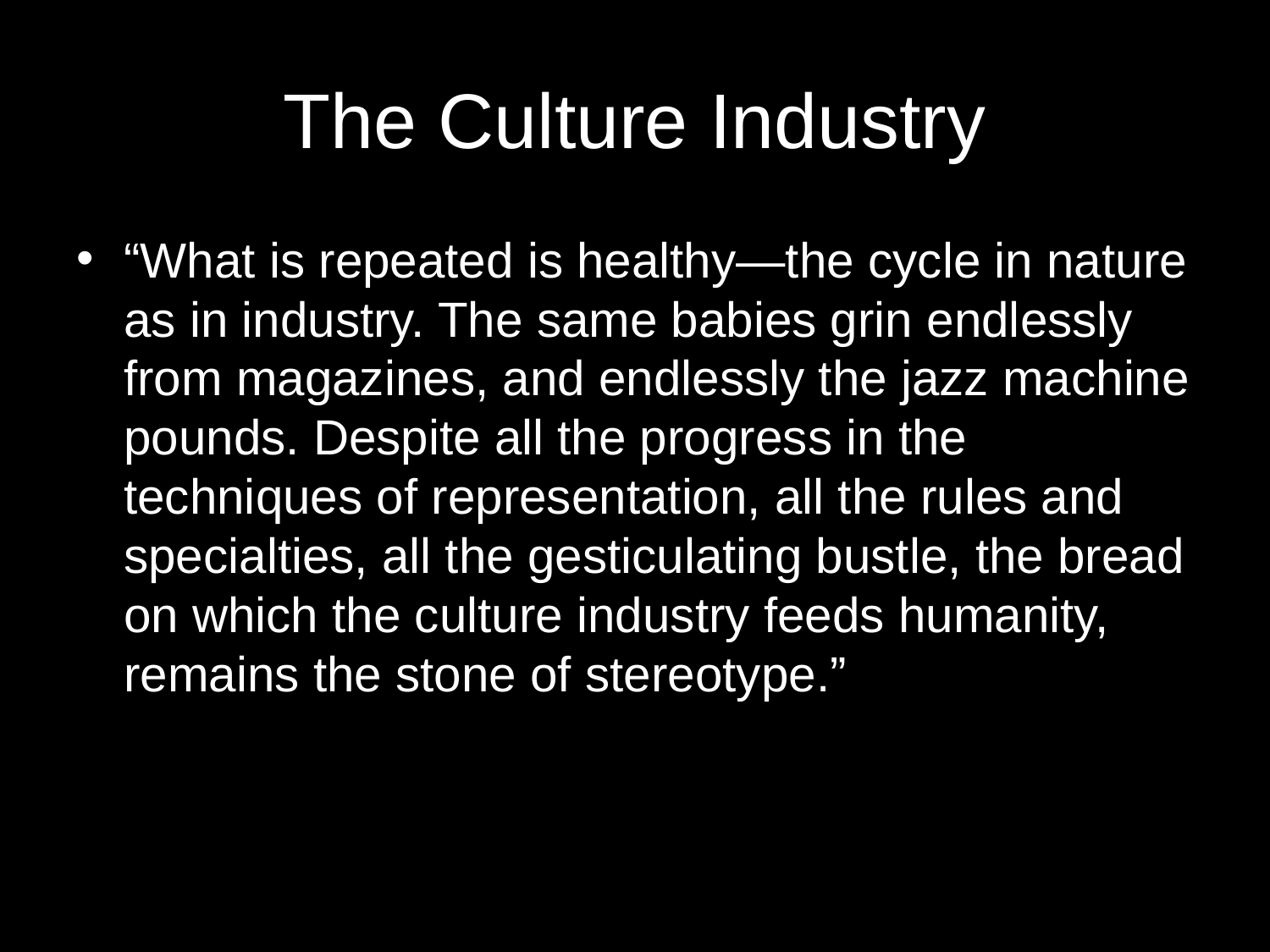

# The Culture Industry
“What is repeated is healthy—the cycle in nature as in industry. The same babies grin endlessly from magazines, and endlessly the jazz machine pounds. Despite all the progress in the techniques of representation, all the rules and specialties, all the gesticulating bustle, the bread on which the culture industry feeds humanity, remains the stone of stereotype.”